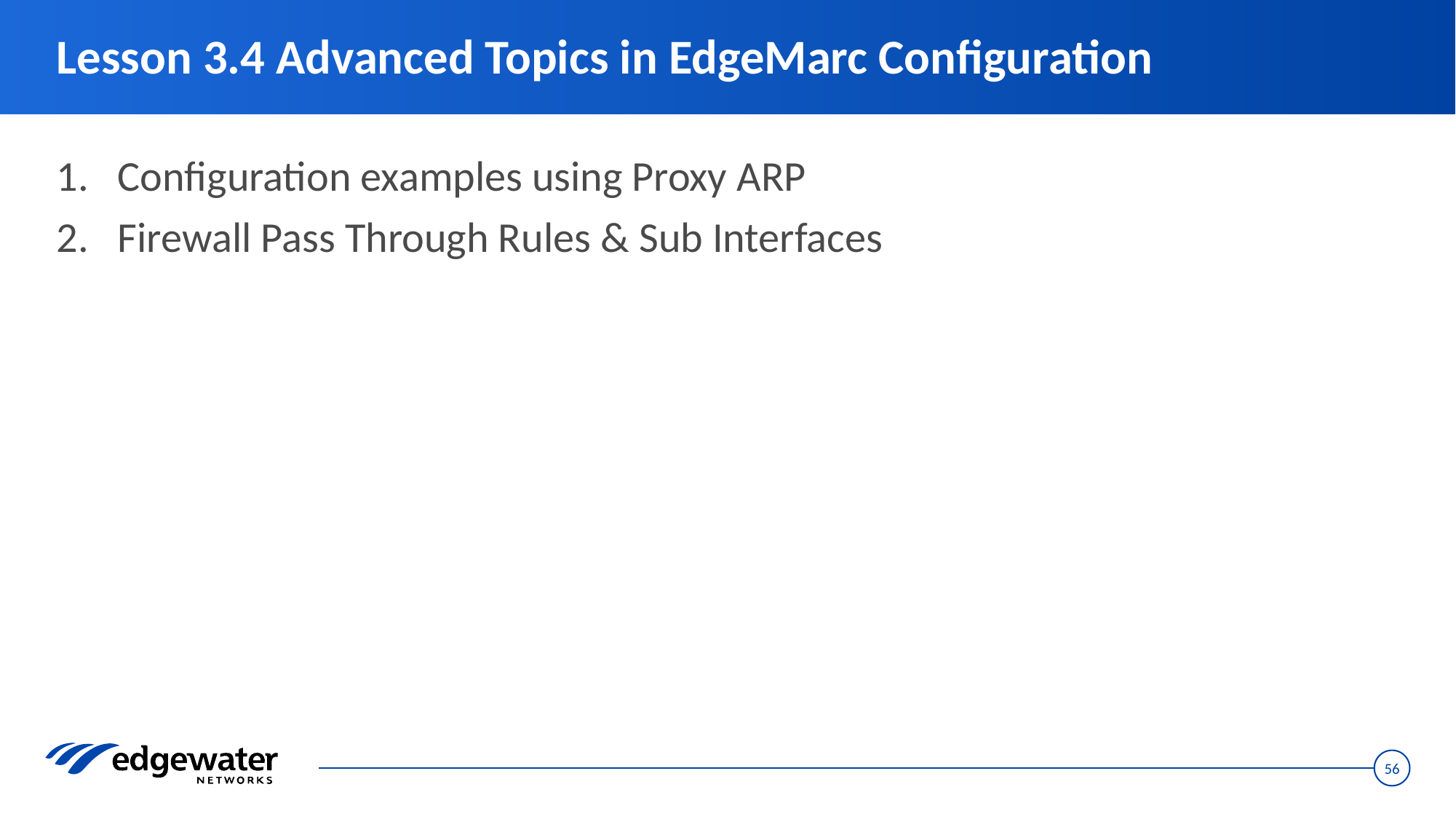

# Lesson 3.4 Advanced Topics in EdgeMarc Configuration
Configuration examples using Proxy ARP
Firewall Pass Through Rules & Sub Interfaces